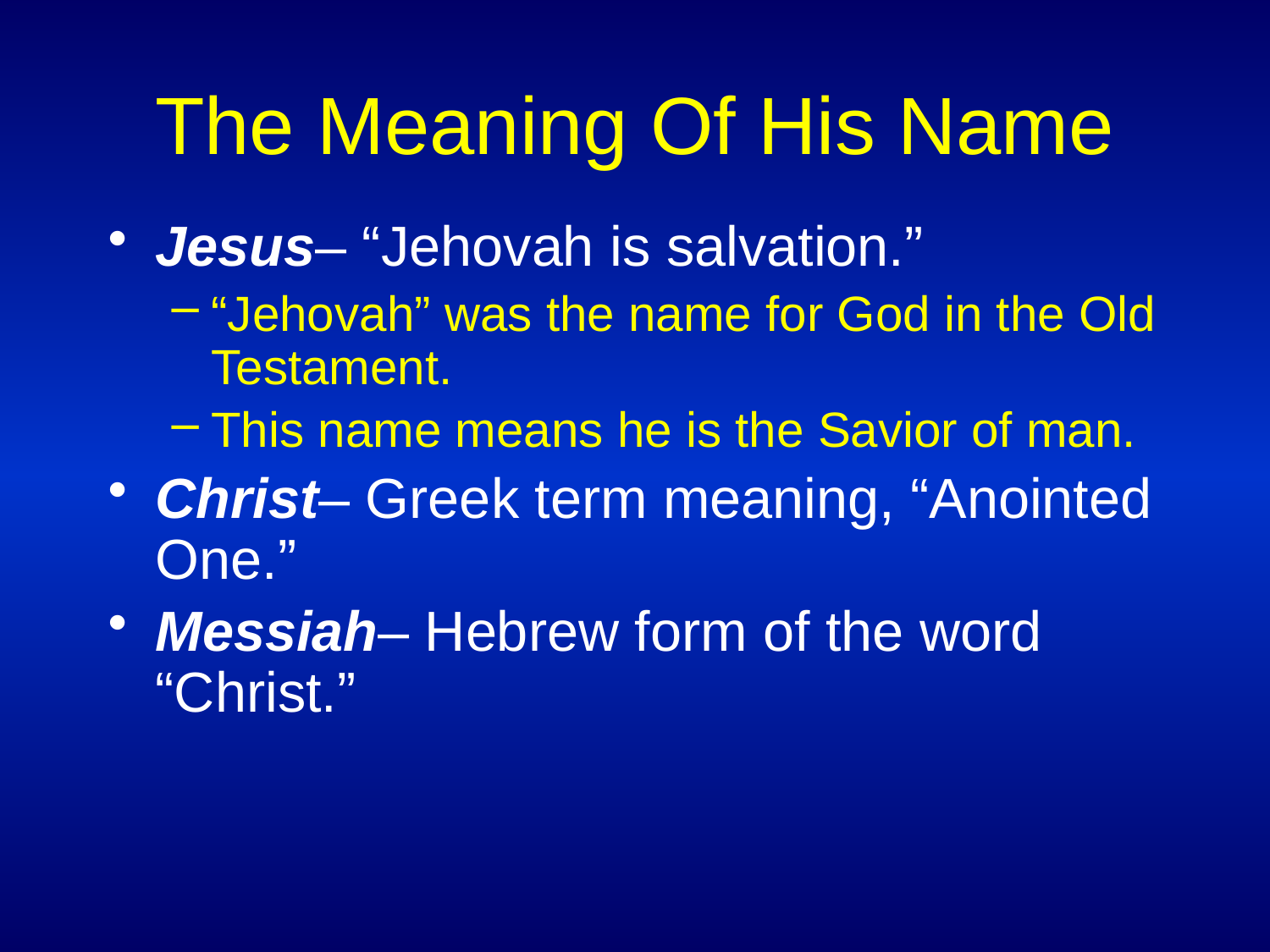

# The Meaning Of His Name
Jesus– “Jehovah is salvation.”
“Jehovah” was the name for God in the Old Testament.
This name means he is the Savior of man.
Christ– Greek term meaning, “Anointed One.”
Messiah– Hebrew form of the word “Christ.”